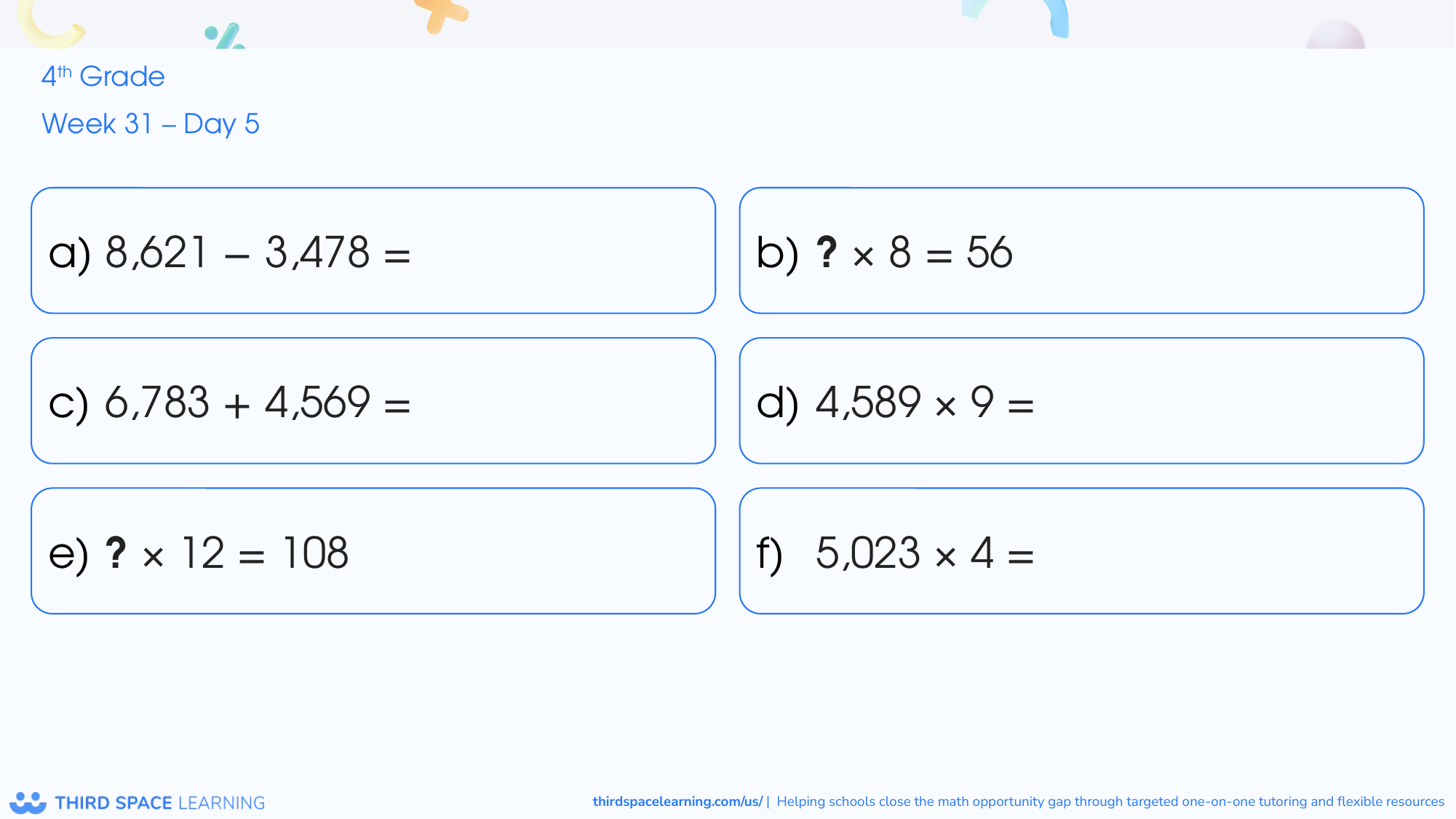

4th Grade
Week 31 – Day 5
8,621 − 3,478 =
? × 8 = 56
6,783 + 4,569 =
4,589 × 9 =
? × 12 = 108
5,023 × 4 =